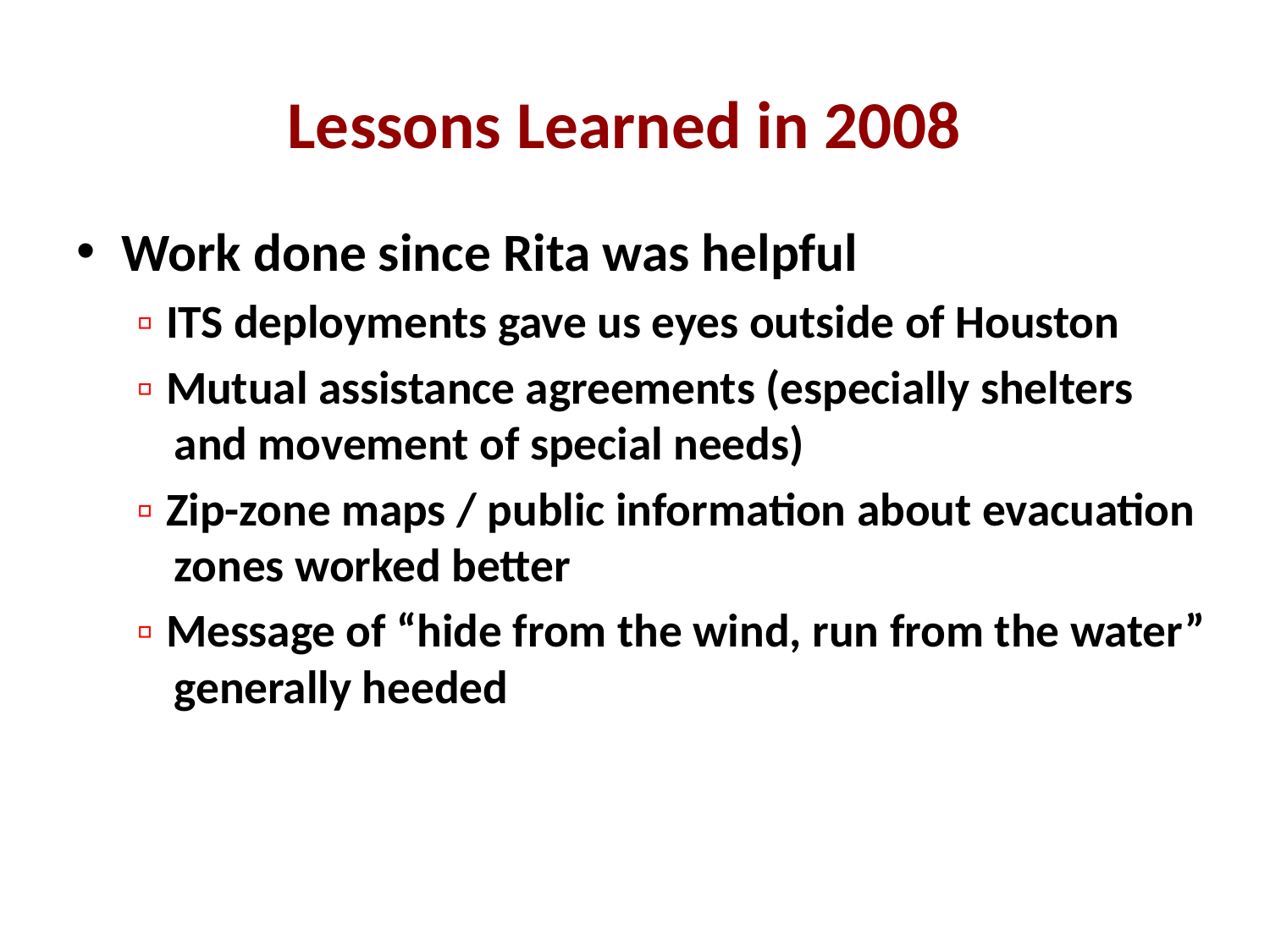

# Lessons Learned in 2008
Work done since Rita was helpful
▫ ITS deployments gave us eyes outside of Houston
▫ Mutual assistance agreements (especially shelters and movement of special needs)
▫ Zip-zone maps / public information about evacuation zones worked better
▫ Message of “hide from the wind, run from the water” generally heeded